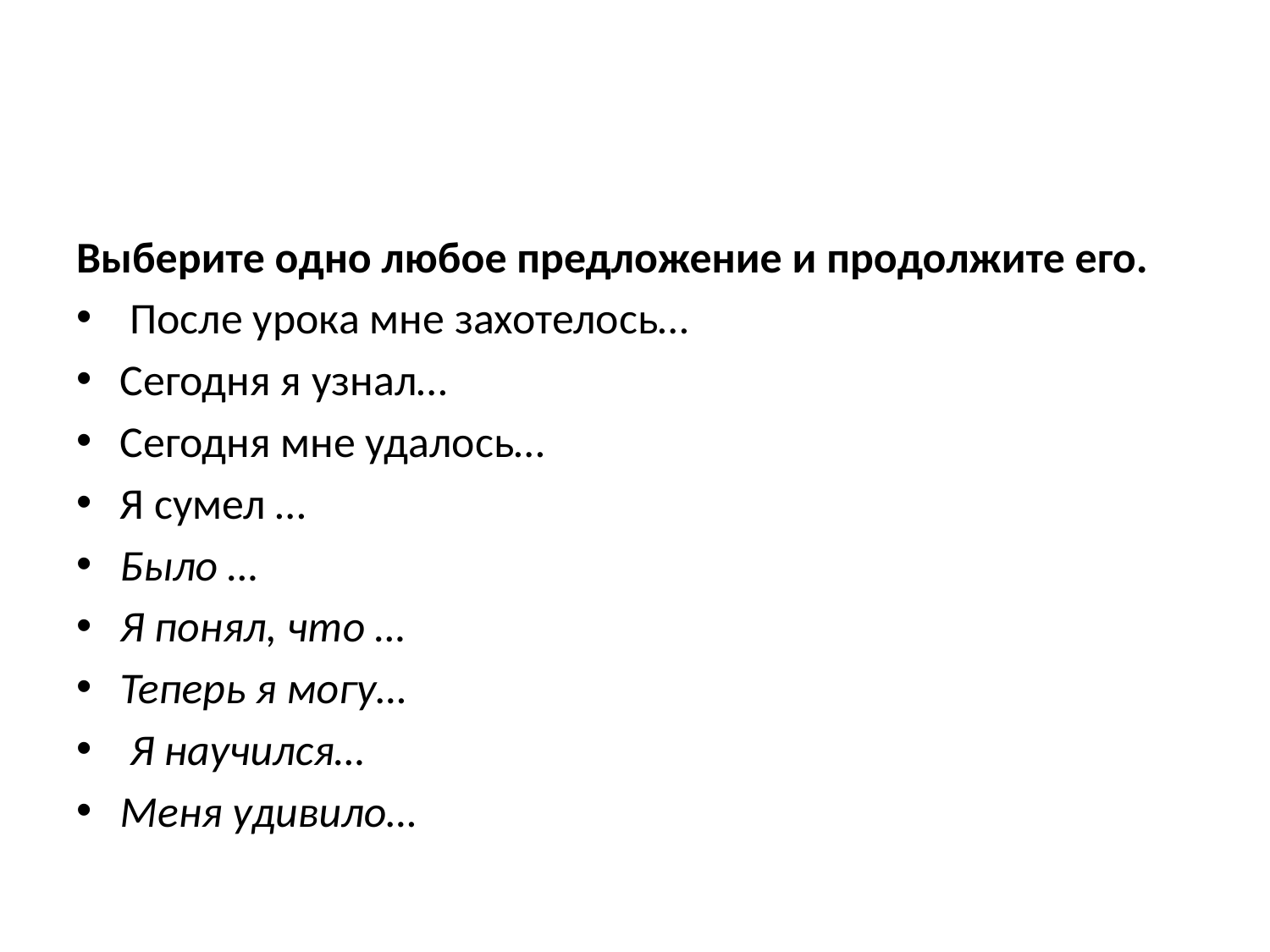

#
Выберите одно любое предложение и продолжите его.
 После урока мне захотелось…
Сегодня я узнал…
Сегодня мне удалось…
Я сумел …
Было …
Я понял, что …
Теперь я могу…
 Я научился…
Меня удивило…